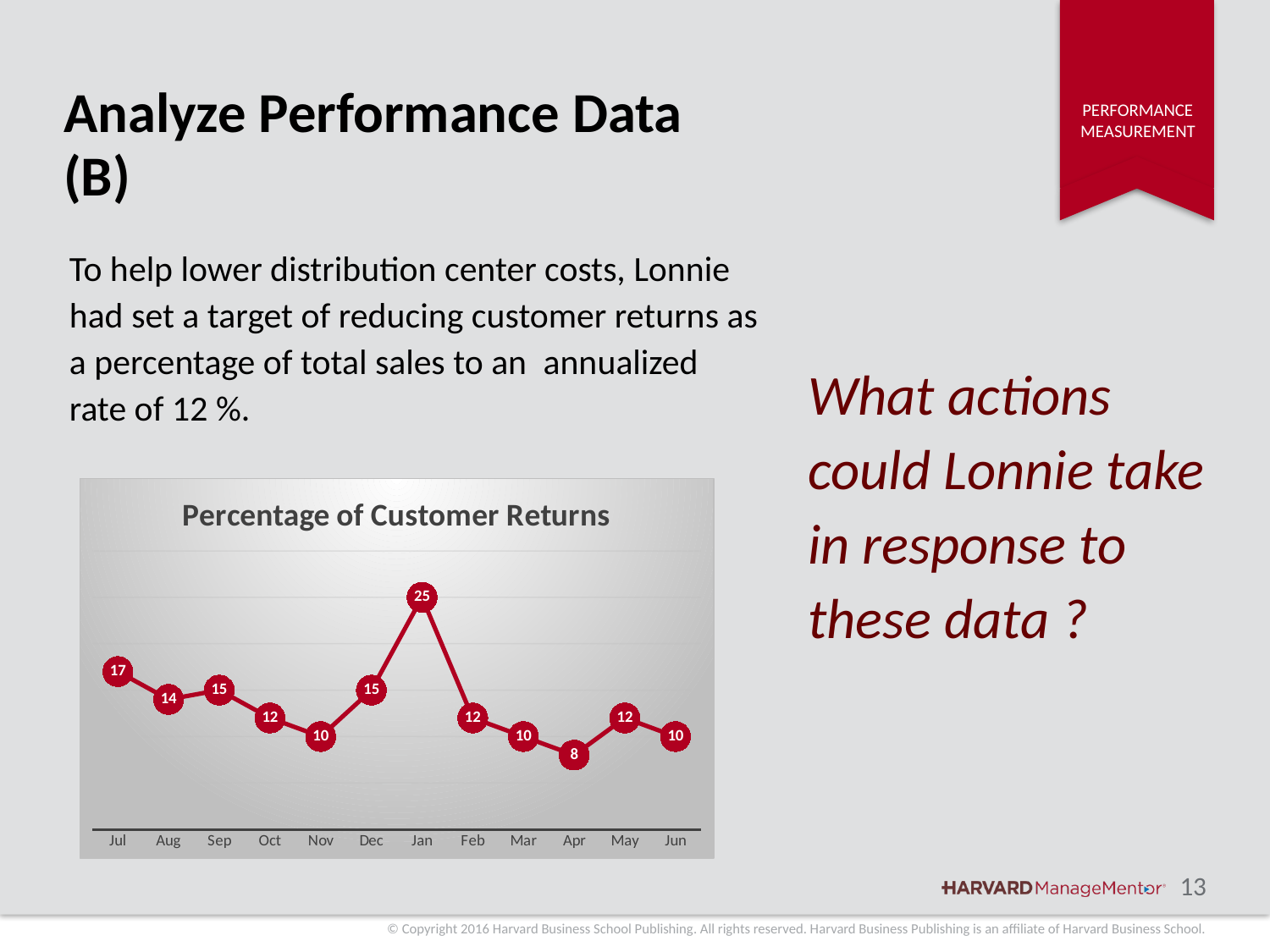

# Analyze Performance Data (B)
To help lower distribution center costs, Lonnie had set a target of reducing customer returns as a percentage of total sales to an  annualized rate of 12 %.

What actions could Lonnie take in response to these data ?

### Chart:

| Category | Percentage of Customer Returns |
|---|---|
| Jul | 17.0 |
| Aug | 14.0 |
| Sep | 15.0 |
| Oct | 12.0 |
| Nov | 10.0 |
| Dec | 15.0 |
| Jan | 25.0 |
| Feb | 12.0 |
| Mar | 10.0 |
| Apr | 8.0 |
| May | 12.0 |
| Jun | 10.0 |